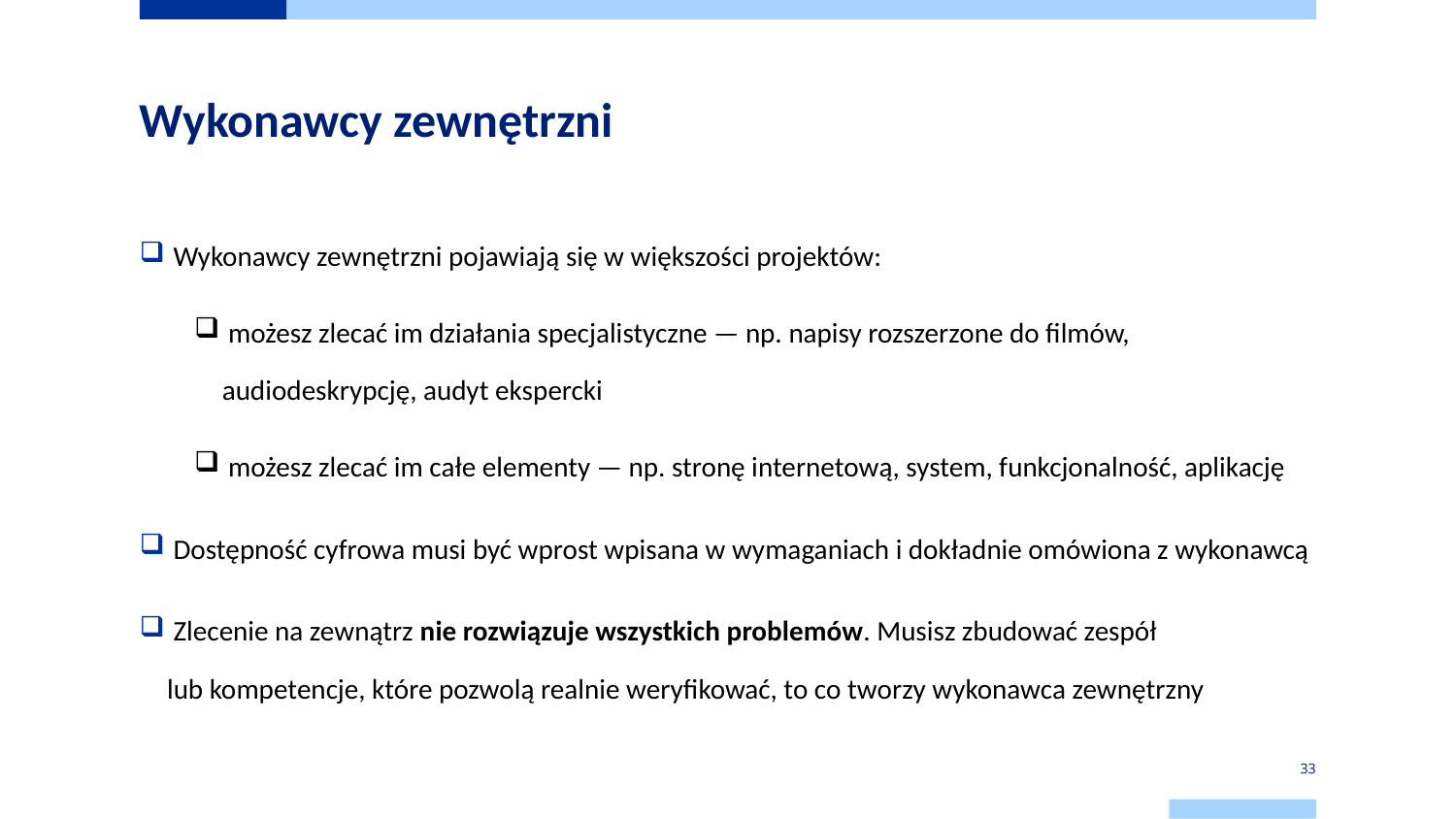

# Wykonawcy zewnętrzni
 Wykonawcy zewnętrzni pojawiają się w większości projektów:
 możesz zlecać im działania specjalistyczne — np. napisy rozszerzone do filmów, audiodeskrypcję, audyt ekspercki
 możesz zlecać im całe elementy — np. stronę internetową, system, funkcjonalność, aplikację
 Dostępność cyfrowa musi być wprost wpisana w wymaganiach i dokładnie omówiona z wykonawcą
 Zlecenie na zewnątrz nie rozwiązuje wszystkich problemów. Musisz zbudować zespół
lub kompetencje, które pozwolą realnie weryfikować, to co tworzy wykonawca zewnętrzny
33